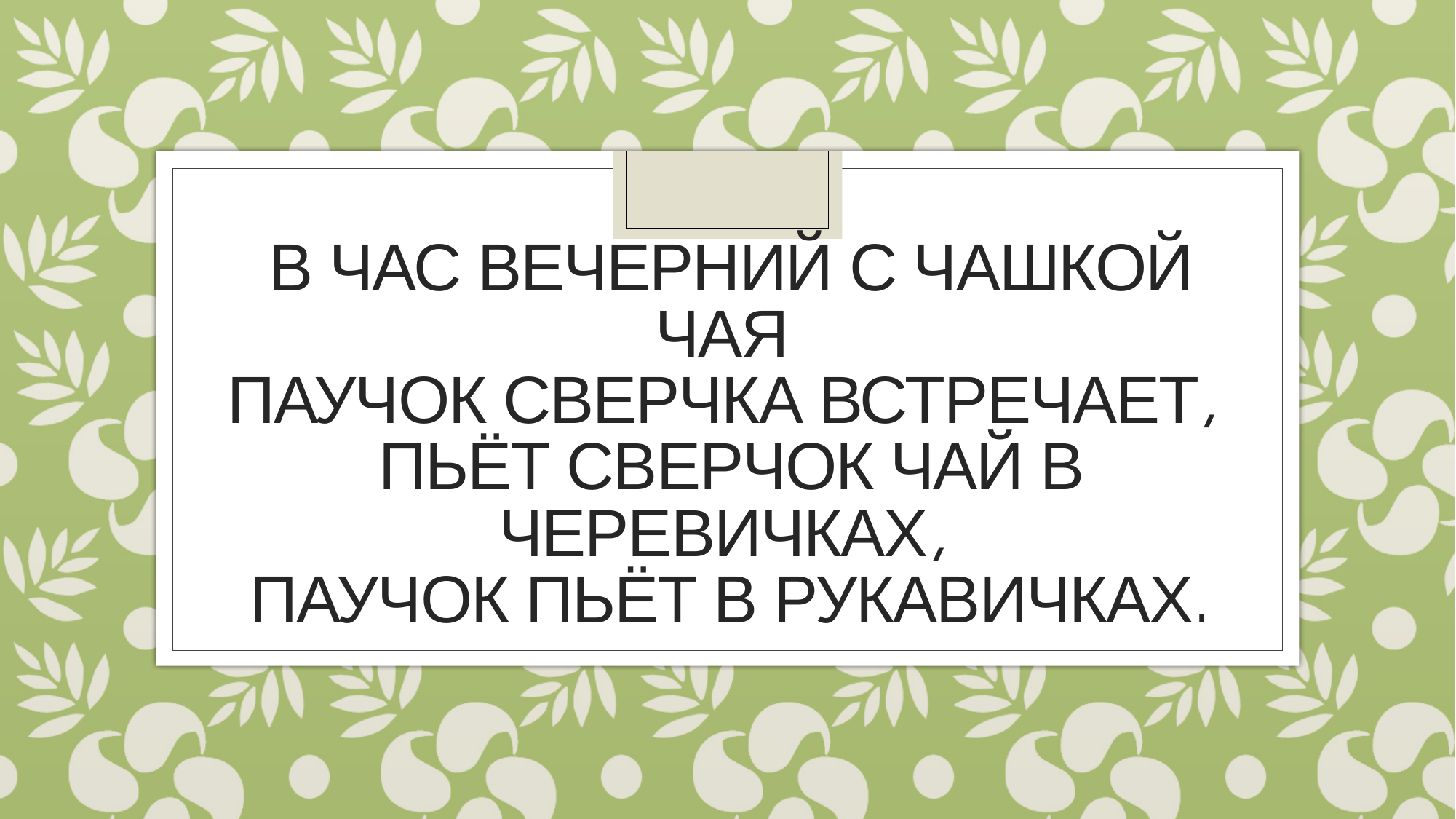

# В час вечерний с чашкой чая  Паучок сверчка встречает,  Пьёт сверчок чай в черевичках,  Паучок пьёт в рукавичках.